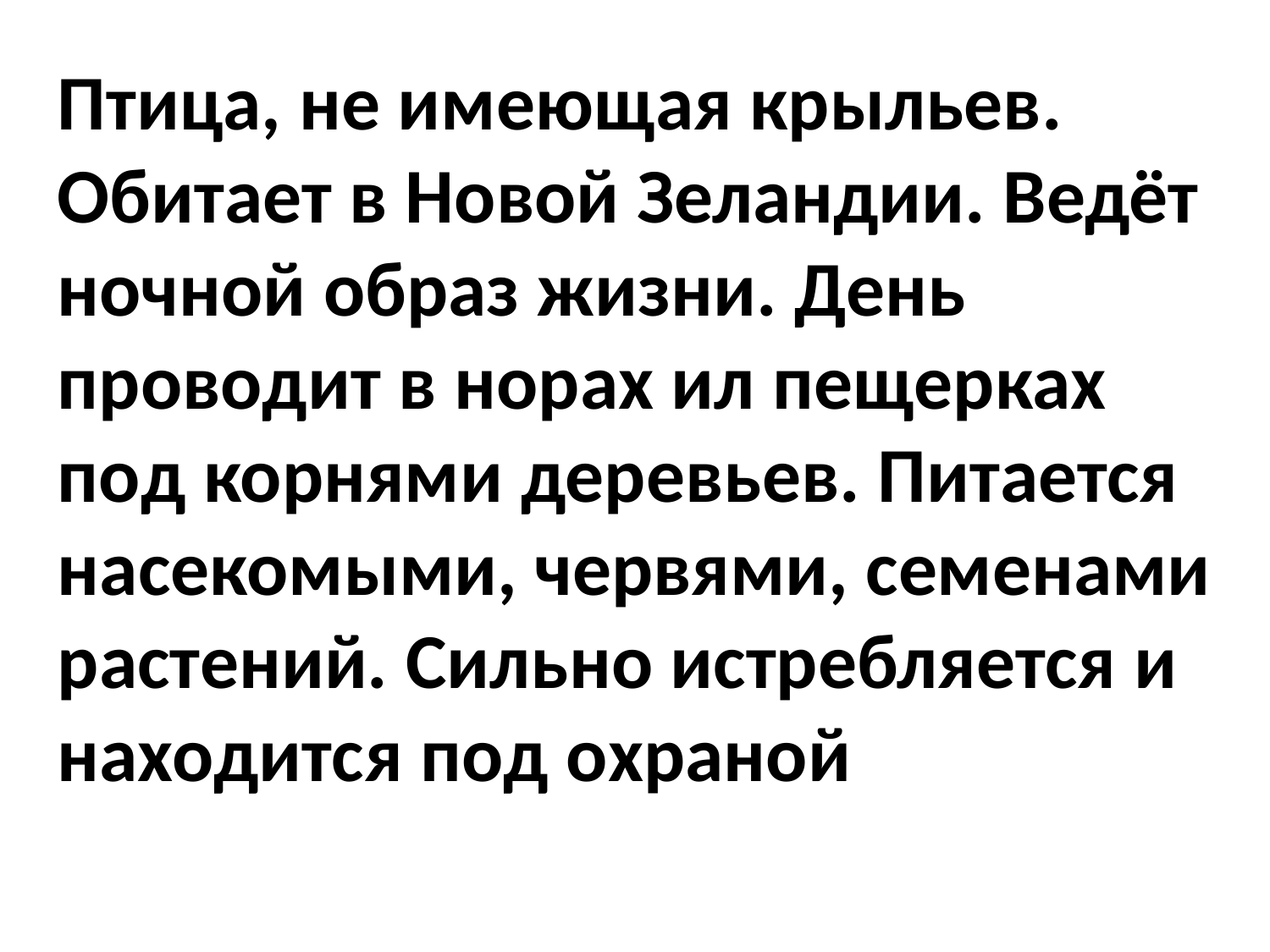

Птица, не имеющая крыльев. Обитает в Новой Зеландии. Ведёт ночной образ жизни. День проводит в норах ил пещерках под корнями деревьев. Питается насекомыми, червями, семенами растений. Сильно истребляется и находится под охраной